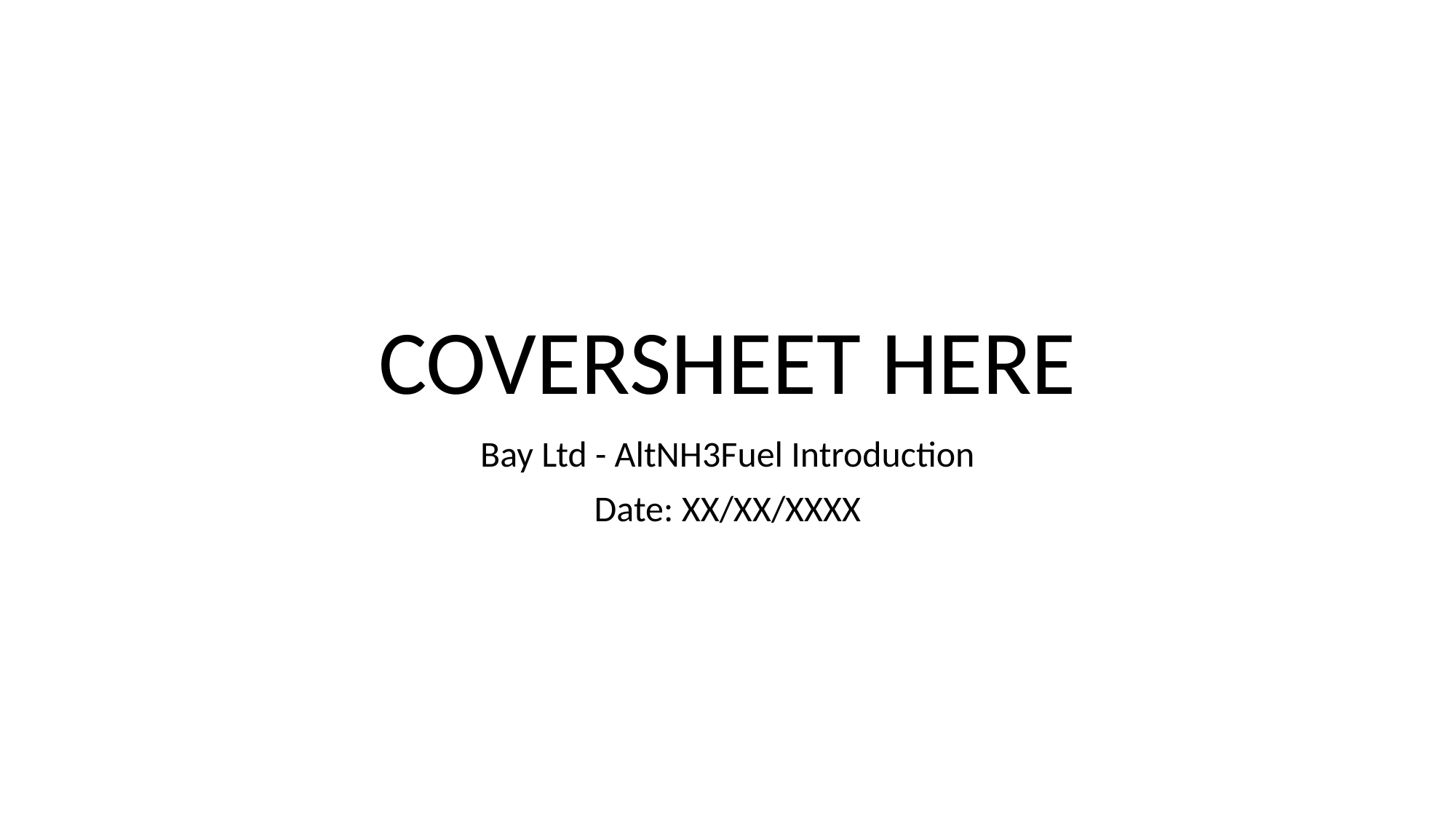

# COVERSHEET HERE
Bay Ltd - AltNH3Fuel Introduction
Date: XX/XX/XXXX